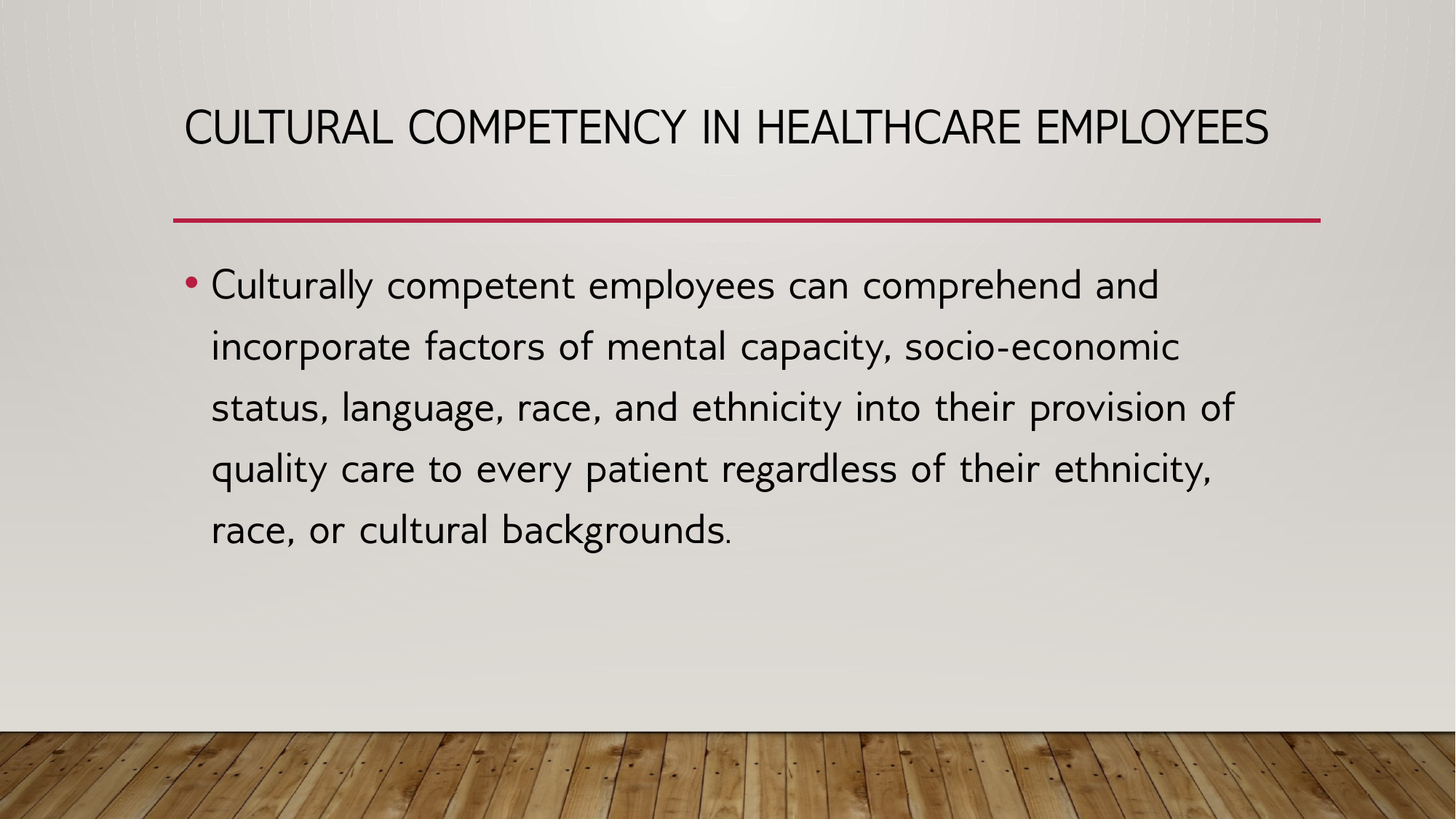

# Cultural Competency in healthcare employees
Culturally competent employees can comprehend and incorporate factors of mental capacity, socio-economic status, language, race, and ethnicity into their provision of quality care to every patient regardless of their ethnicity, race, or cultural backgrounds.